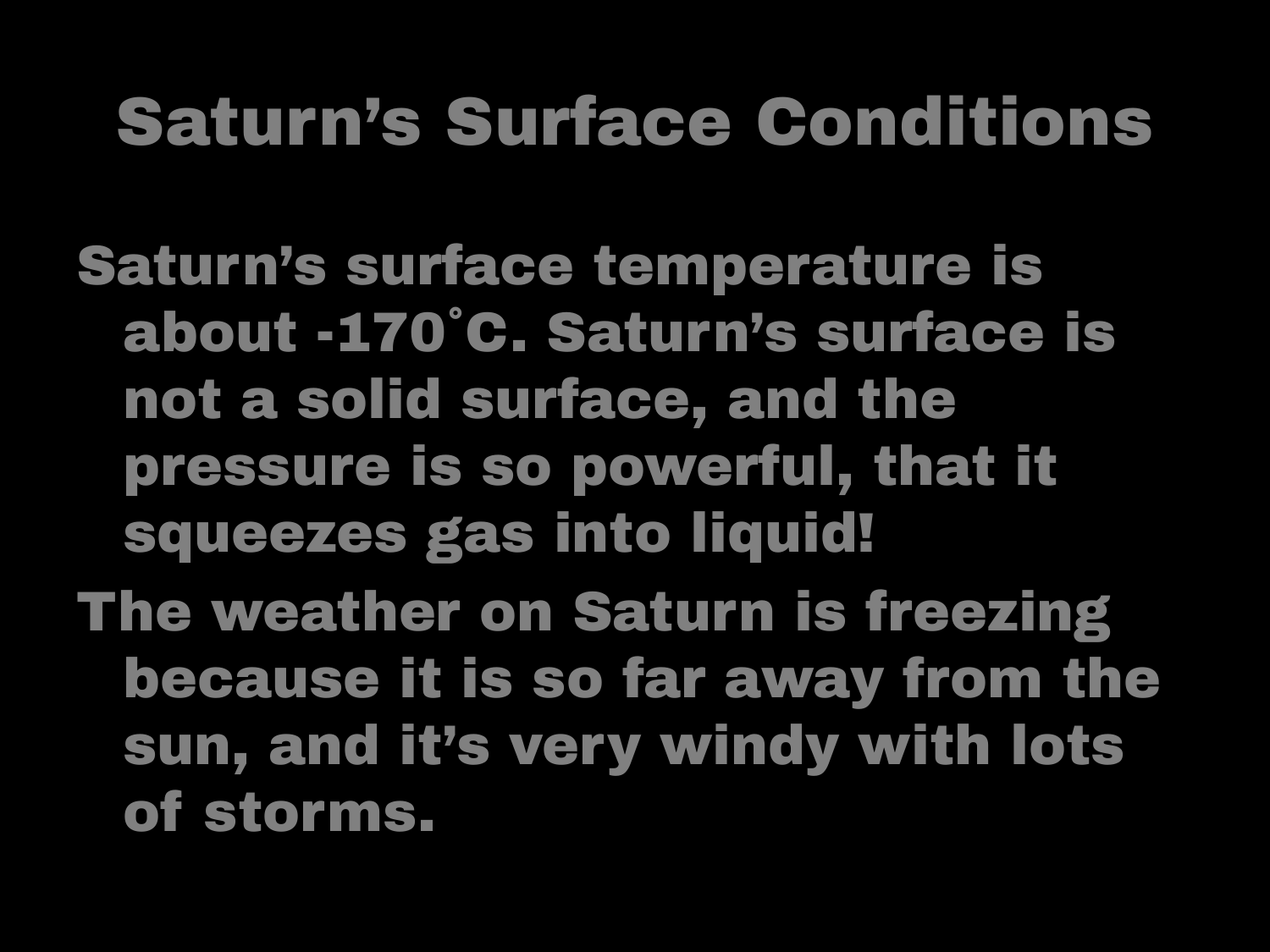

# Saturn’s Surface Conditions
Saturn’s surface temperature is about -170˚C. Saturn’s surface is not a solid surface, and the pressure is so powerful, that it squeezes gas into liquid!
The weather on Saturn is freezing because it is so far away from the sun, and it’s very windy with lots of storms.